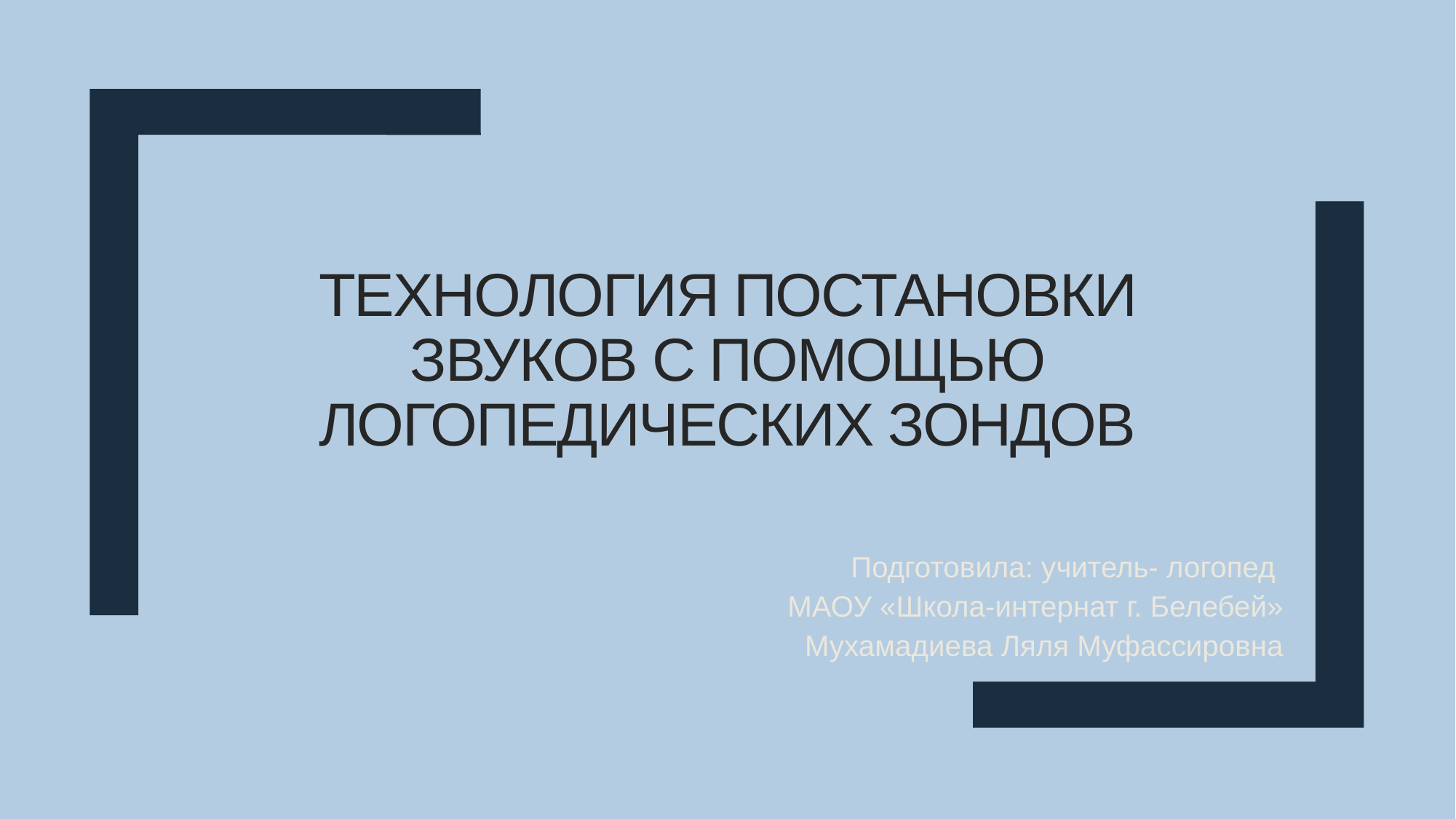

# Технология постановки звуков с помощью логопедических зондов
Подготовила: учитель- логопед
МАОУ «Школа-интернат г. Белебей»
Мухамадиева Ляля Муфассировна